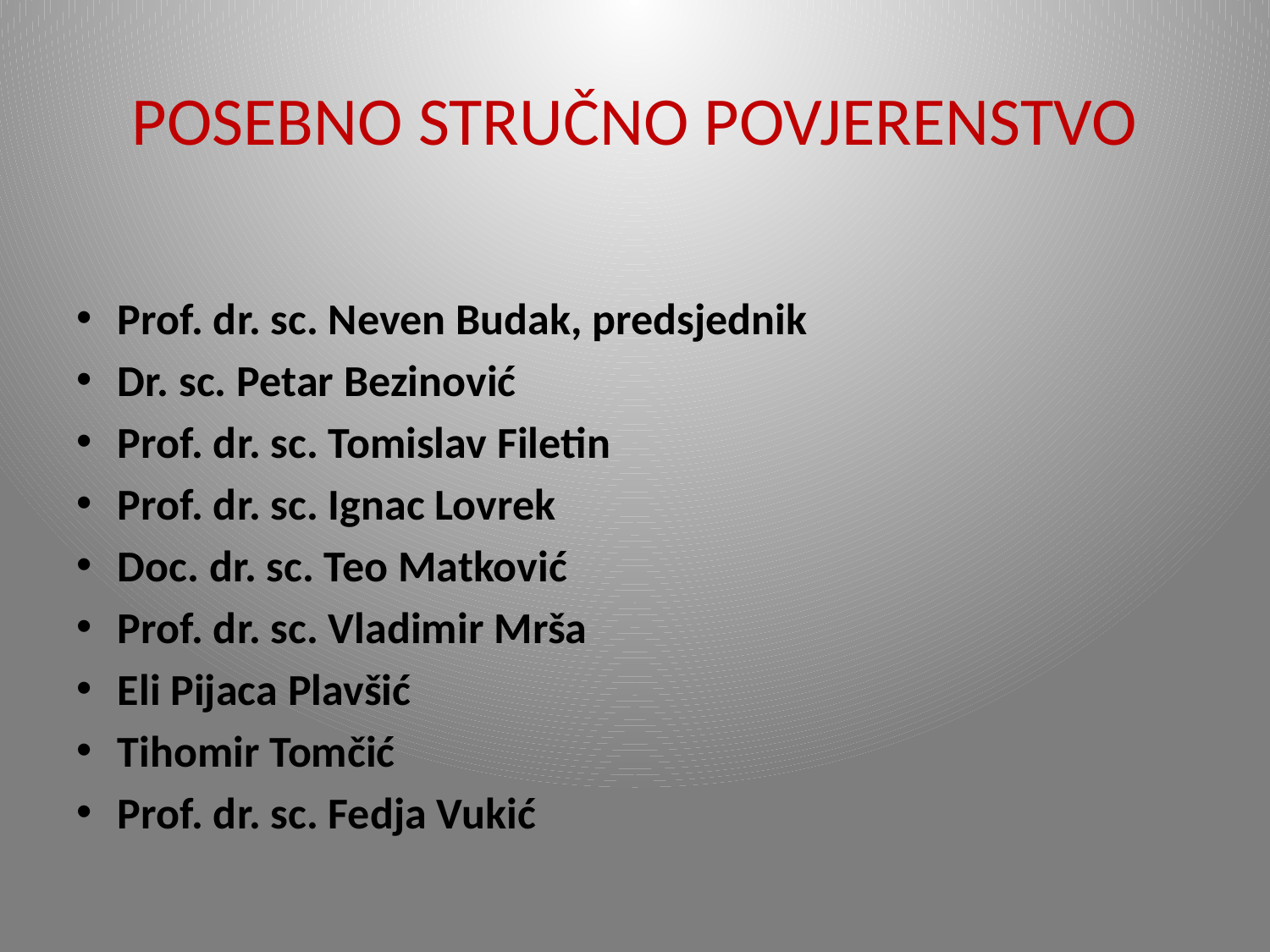

# POSEBNO STRUČNO POVJERENSTVO

Prof. dr. sc. Neven Budak, predsjednik
Dr. sc. Petar Bezinović
Prof. dr. sc. Tomislav Filetin
Prof. dr. sc. Ignac Lovrek
Doc. dr. sc. Teo Matković
Prof. dr. sc. Vladimir Mrša
Eli Pijaca Plavšić
Tihomir Tomčić
Prof. dr. sc. Fedja Vukić